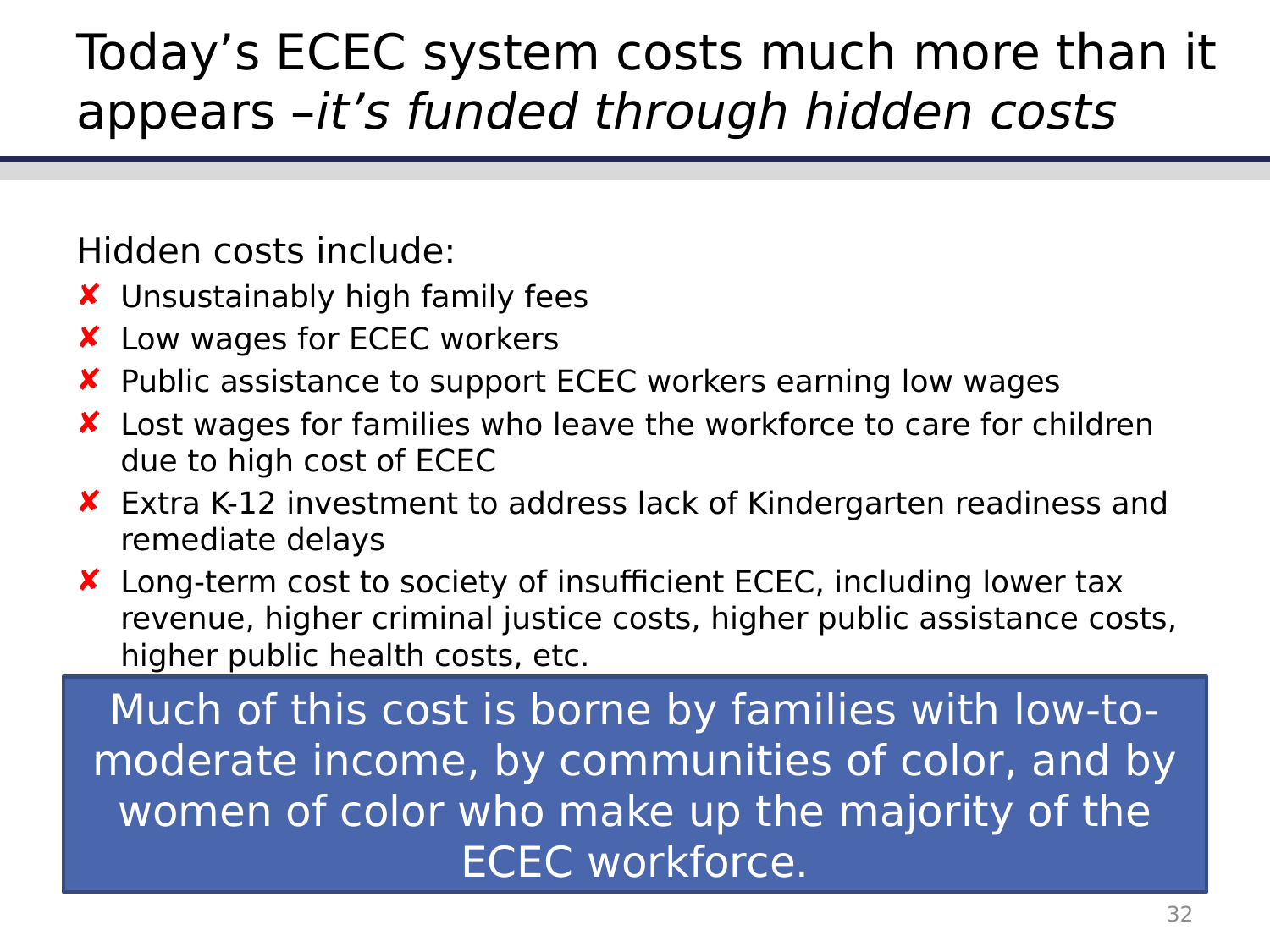

# Today’s ECEC system costs much more than it appears –it’s funded through hidden costs
Hidden costs include:
Unsustainably high family fees
Low wages for ECEC workers
Public assistance to support ECEC workers earning low wages
Lost wages for families who leave the workforce to care for children due to high cost of ECEC
Extra K-12 investment to address lack of Kindergarten readiness and remediate delays
Long-term cost to society of insufficient ECEC, including lower tax revenue, higher criminal justice costs, higher public assistance costs, higher public health costs, etc.

Much of this cost is borne by families with low-to-moderate income, by communities of color, and by women of color who make up the majority of the ECEC workforce.
32